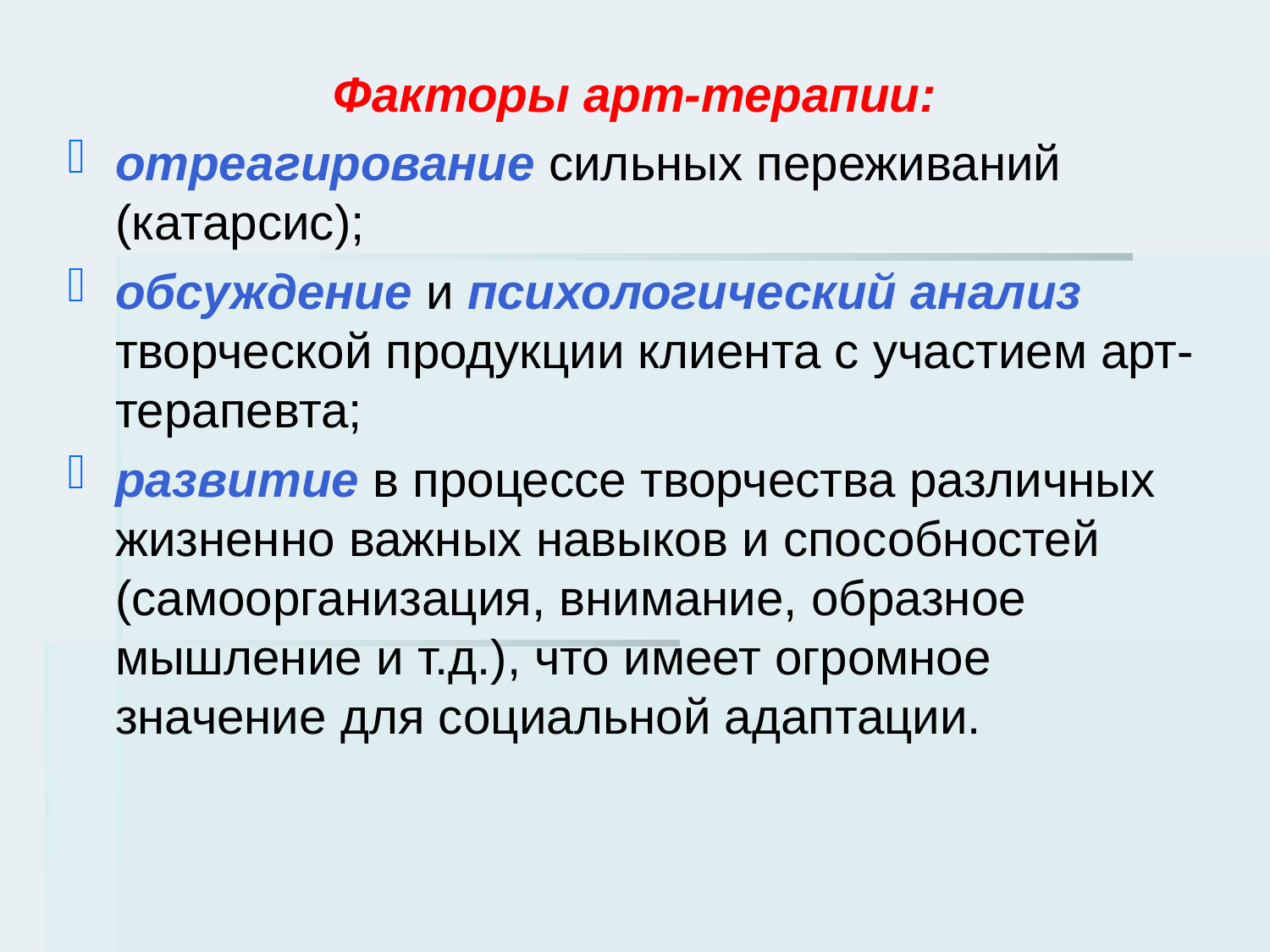

Факторы арт-терапии:
отреагирование сильных переживаний (катарсис);
обсуждение и психологический анализ творческой продукции клиента с участием арт-терапевта;
развитие в процессе творчества различных жизненно важных навыков и способностей (самоорганизация, внимание, образное мышление и т.д.), что имеет огромное значение для социальной адаптации.